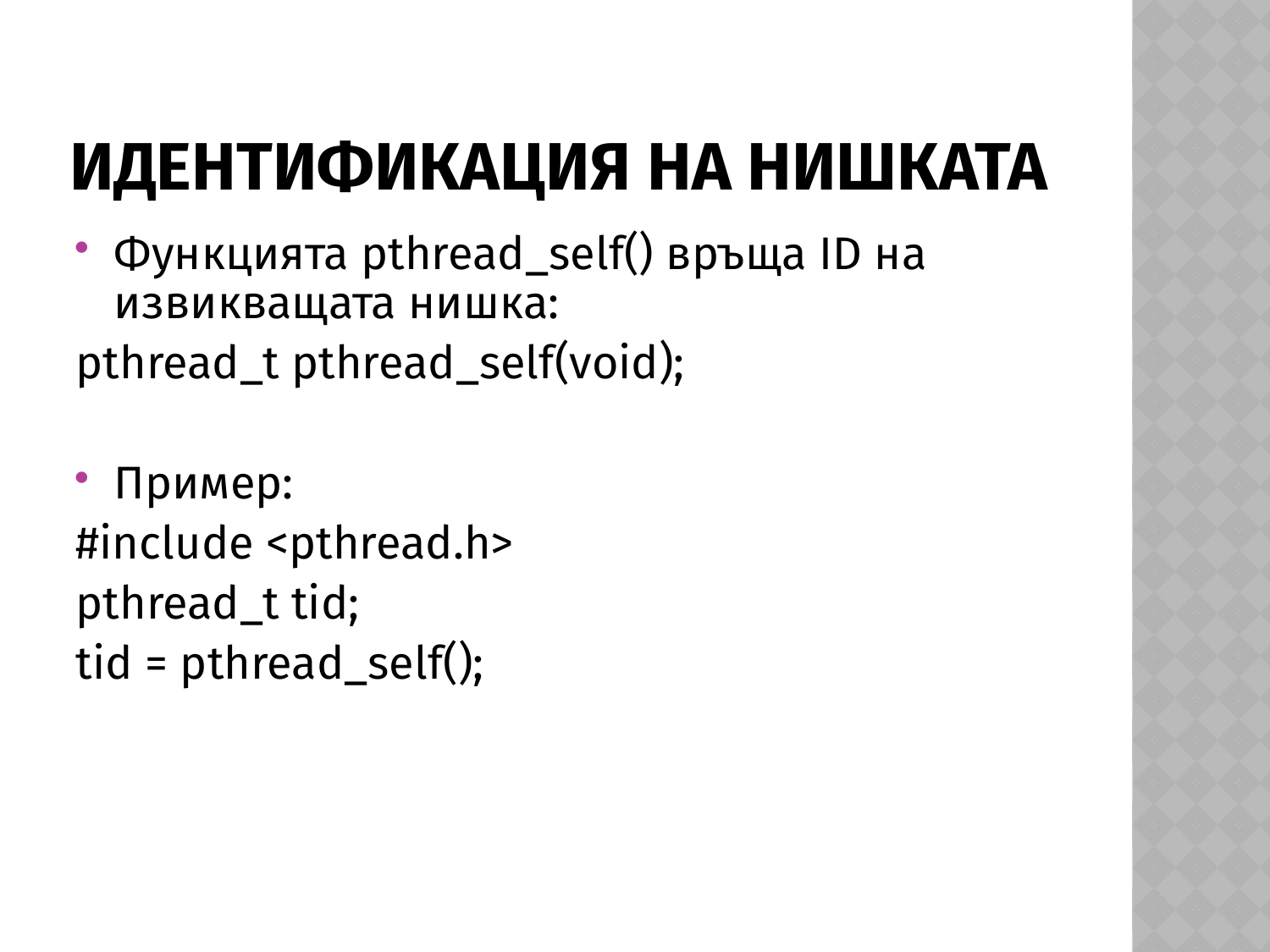

# Идентификация на нишката
Функцията pthread_self() връща ID на извикващата нишка:
pthread_t pthread_self(void);

Пример:
#include <pthread.h>
pthread_t tid;
tid = pthread_self();